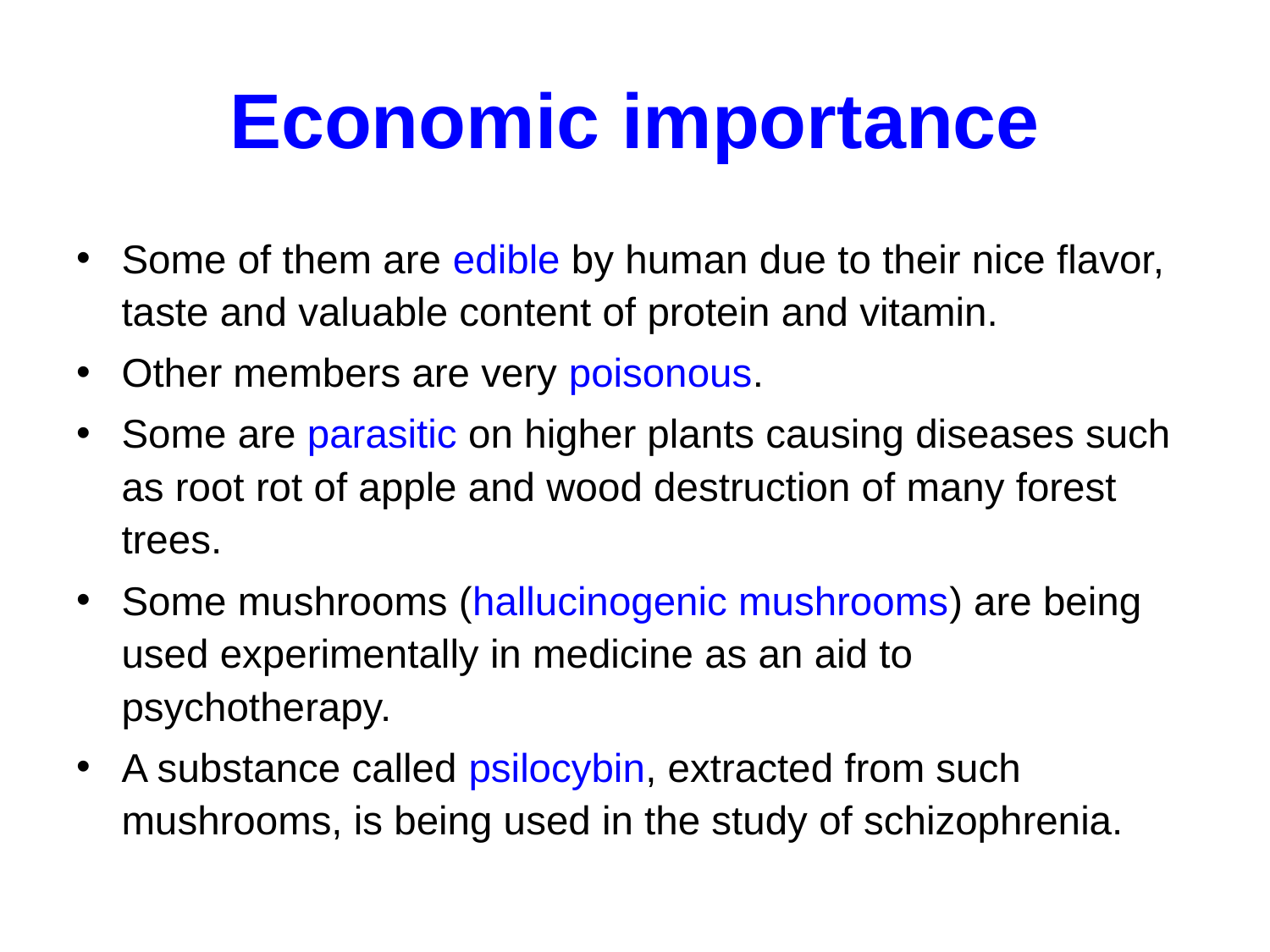

# Economic importance
Some of them are edible by human due to their nice flavor, taste and valuable content of protein and vitamin.
Other members are very poisonous.
Some are parasitic on higher plants causing diseases such as root rot of apple and wood destruction of many forest trees.
Some mushrooms (hallucinogenic mushrooms) are being used experimentally in medicine as an aid to psychotherapy.
A substance called psilocybin, extracted from such mushrooms, is being used in the study of schizophrenia.